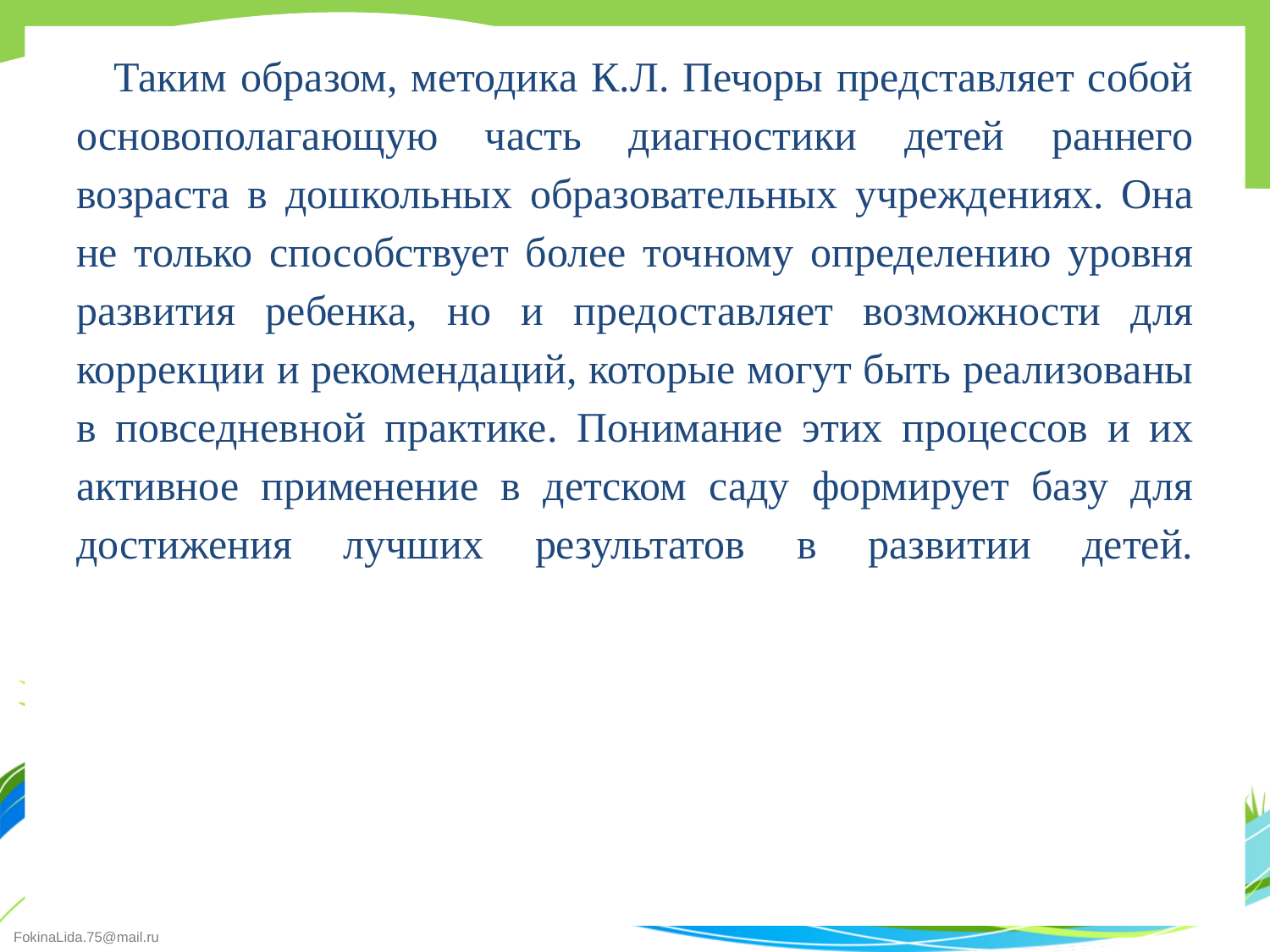

# Таким образом, методика К.Л. Печоры представляет собой основополагающую часть диагностики детей раннего возраста в дошкольных образовательных учреждениях. Она не только способствует более точному определению уровня развития ребенка, но и предоставляет возможности для коррекции и рекомендаций, которые могут быть реализованы в повседневной практике. Понимание этих процессов и их активное применение в детском саду формирует базу для достижения лучших результатов в развитии детей.